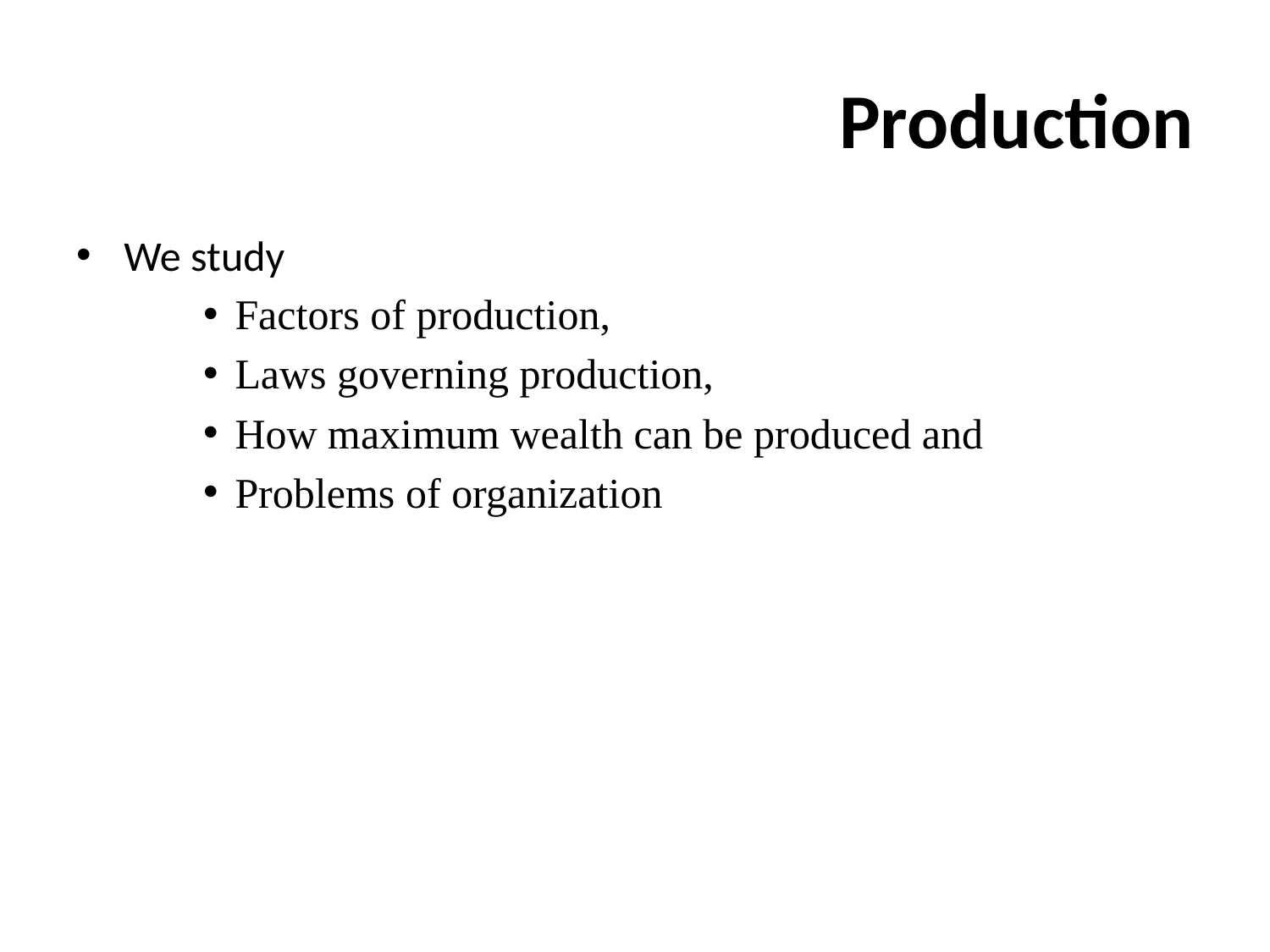

# Production
We study
Factors of production,
Laws governing production,
How maximum wealth can be produced and
Problems of organization